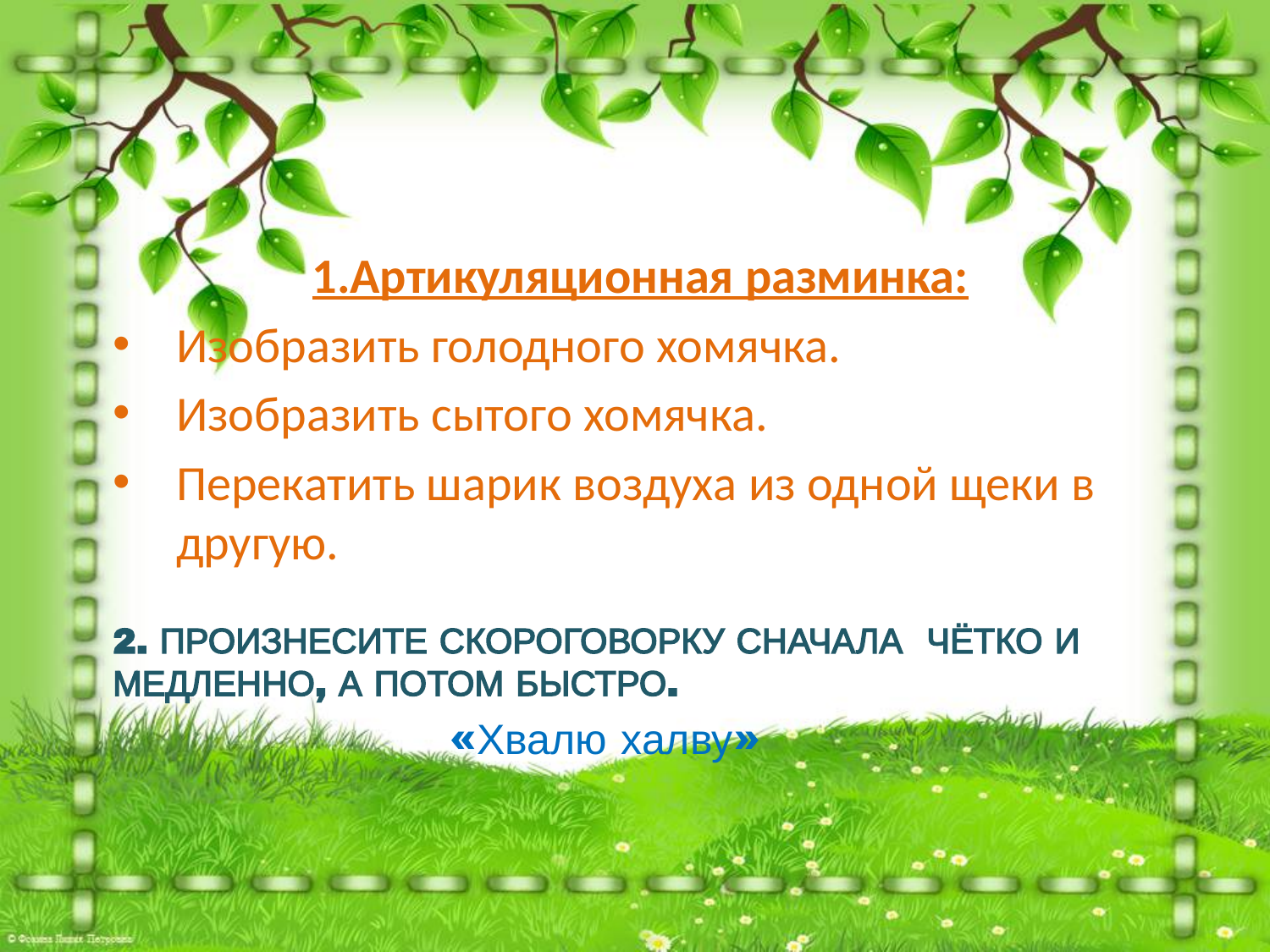

1.Артикуляционная разминка:
Изобразить голодного хомячка.
Изобразить сытого хомячка.
Перекатить шарик воздуха из одной щеки в другую.
# 2. Произнесите скороговорку сначала  чётко и медленно, а потом быстро.
«Хвалю халву»